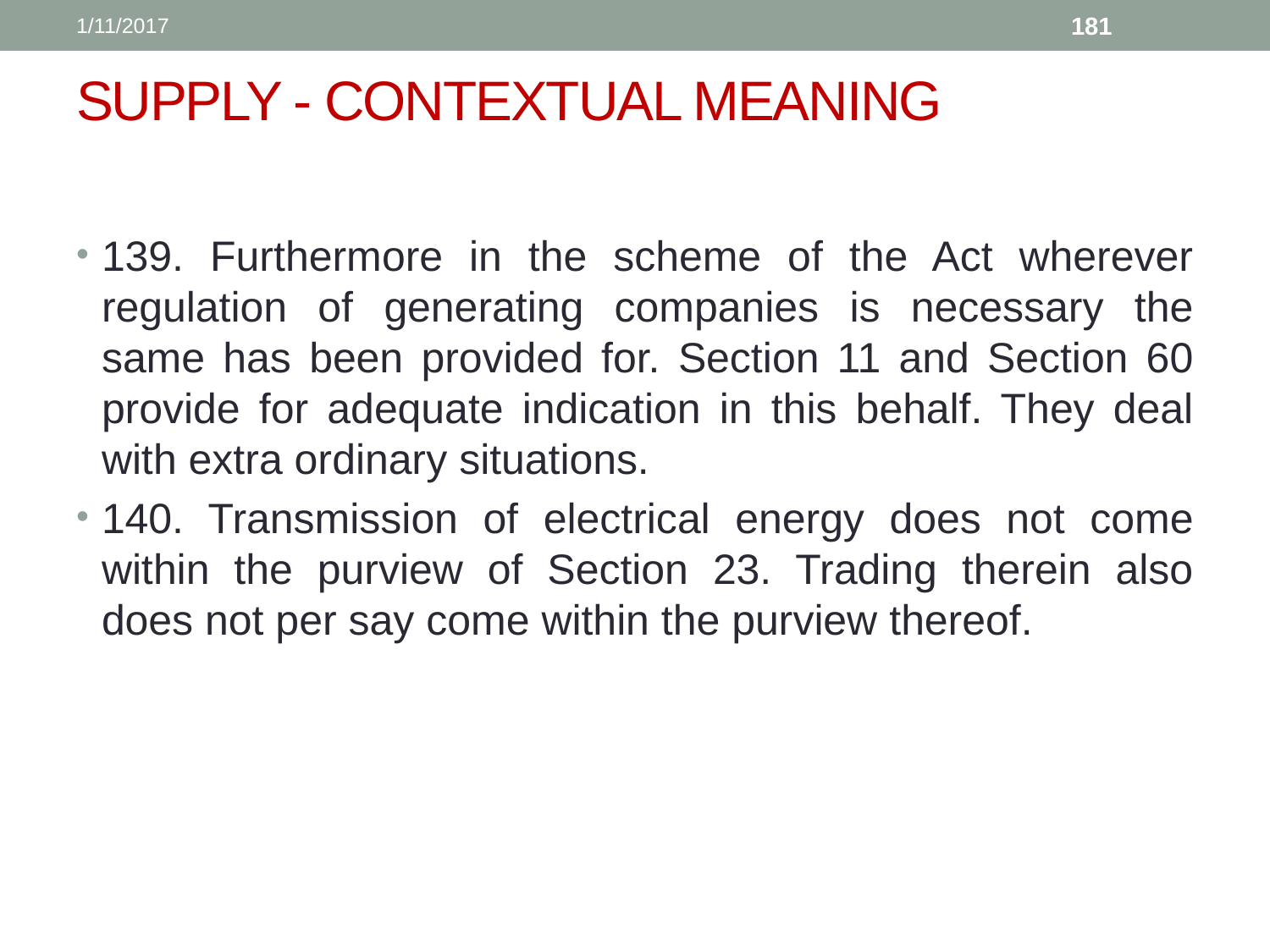

1/11/2017
181
# SUPPLY - CONTEXTUAL MEANING
139. Furthermore in the scheme of the Act wherever regulation of generating companies is necessary the same has been provided for. Section 11 and Section 60 provide for adequate indication in this behalf. They deal with extra ordinary situations.
140. Transmission of electrical energy does not come within the purview of Section 23. Trading therein also does not per say come within the purview thereof.